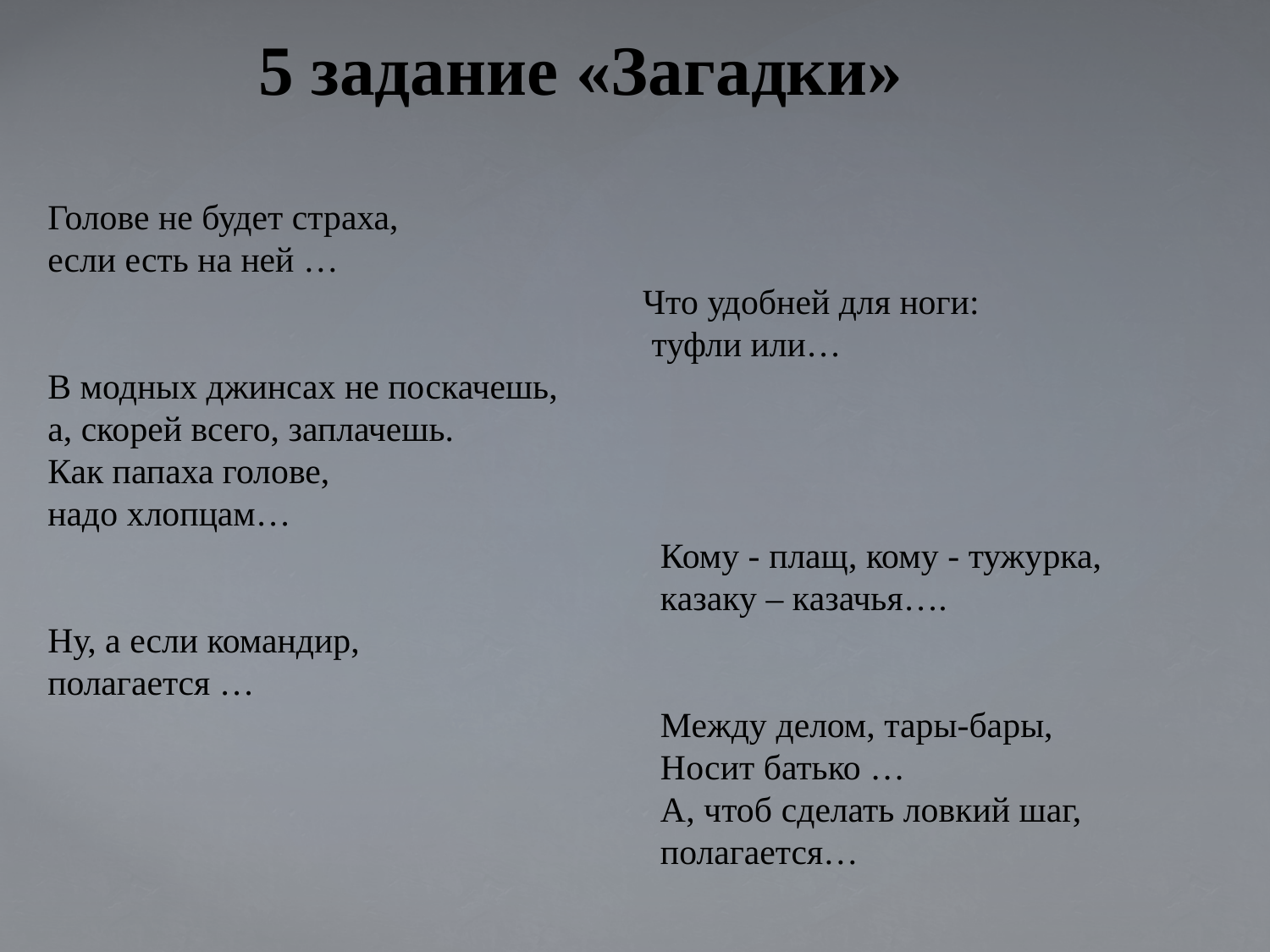

# 5 задание «Загадки» Голове не будет страха, если есть на ней … Что удобней для ноги: туфли или… В модных джинсах не поскачешь, а, скорей всего, заплачешь. Как папаха голове, надо хлопцам… Кому - плащ, кому - тужурка, казаку – казачья…. Ну, а если командир, полагается … Между делом, тары-бары, Носит батько … А, чтоб сделать ловкий шаг, полагается…